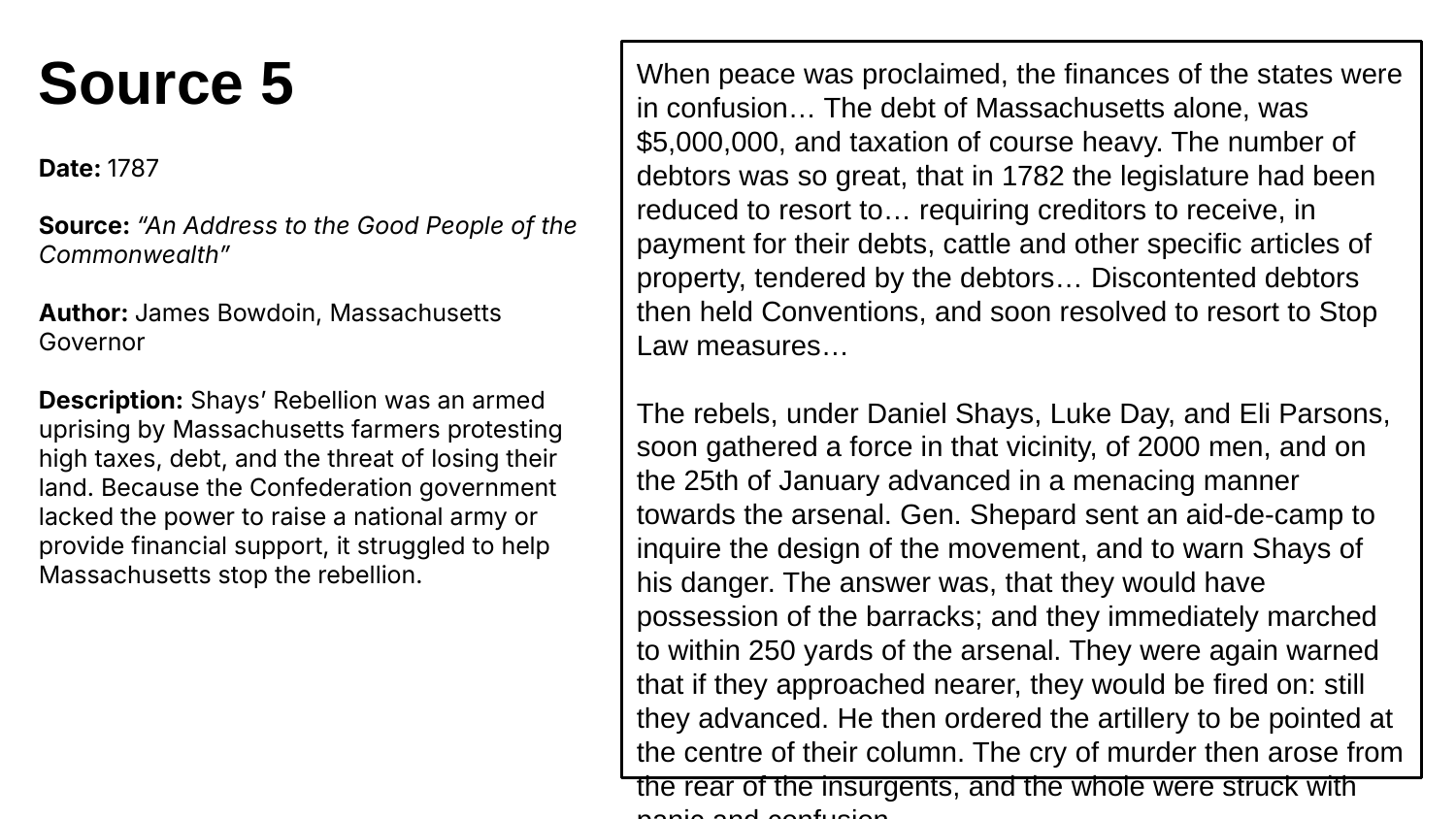

Source 5

Date: 1787

Source: “An Address to the Good People of the Commonwealth”

Author: James Bowdoin, Massachusetts Governor

Description: Shays’ Rebellion was an armed uprising by Massachusetts farmers protesting high taxes, debt, and the threat of losing their land. Because the Confederation government lacked the power to raise a national army or provide financial support, it struggled to help Massachusetts stop the rebellion.
When peace was proclaimed, the finances of the states were in confusion… The debt of Massachusetts alone, was $5,000,000, and taxation of course heavy. The number of debtors was so great, that in 1782 the legislature had been reduced to resort to… requiring creditors to receive, in payment for their debts, cattle and other specific articles of property, tendered by the debtors… Discontented debtors then held Conventions, and soon resolved to resort to Stop Law measures…

The rebels, under Daniel Shays, Luke Day, and Eli Parsons, soon gathered a force in that vicinity, of 2000 men, and on the 25th of January advanced in a menacing manner towards the arsenal. Gen. Shepard sent an aid-de-camp to inquire the design of the movement, and to warn Shays of his danger. The answer was, that they would have possession of the barracks; and they immediately marched to within 250 yards of the arsenal. They were again warned that if they approached nearer, they would be fired on: still they advanced. He then ordered the artillery to be pointed at the centre of their column. The cry of murder then arose from the rear of the insurgents, and the whole were struck with panic and confusion.